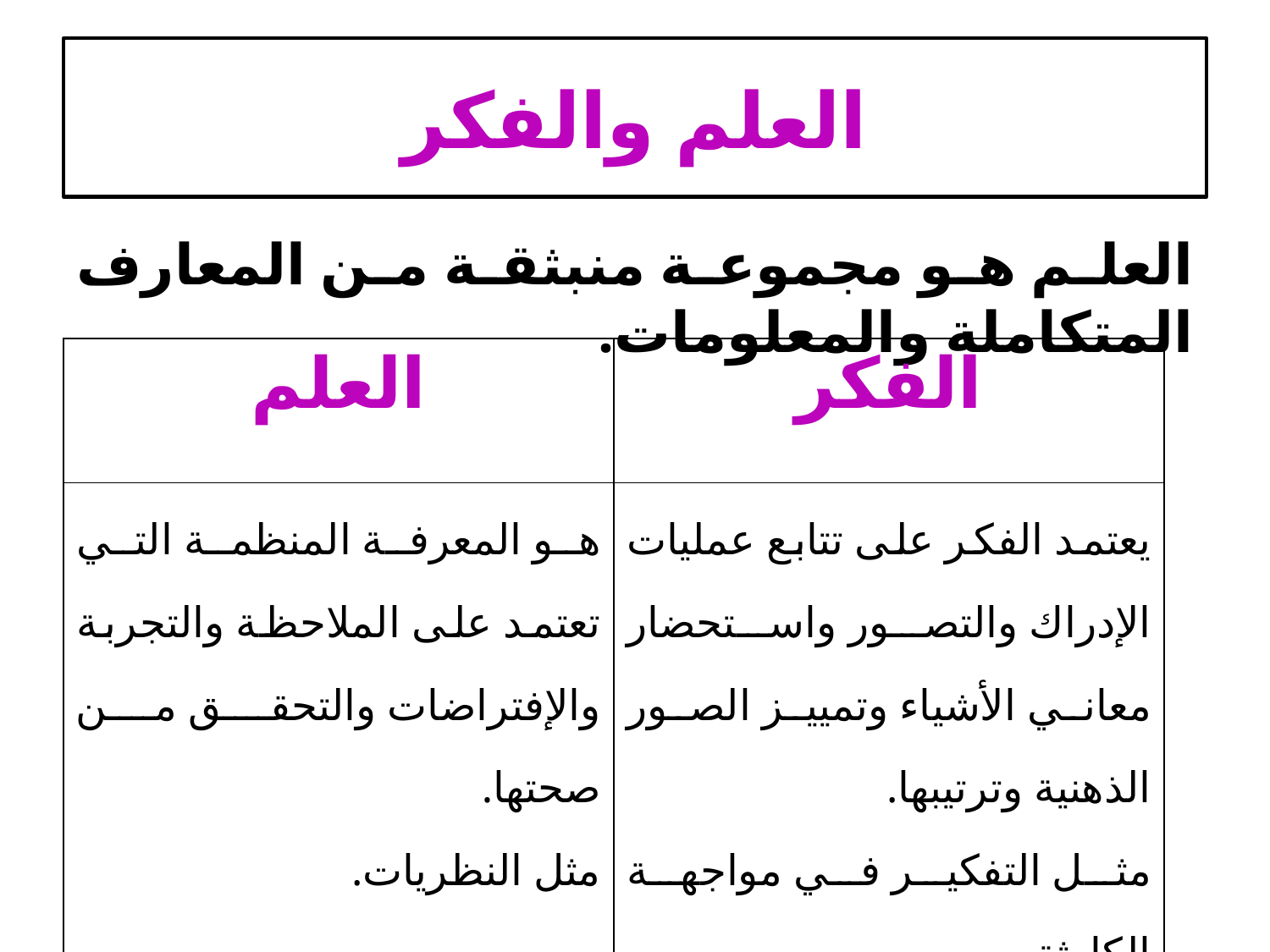

# العلم والفكر
العلم هو مجموعة منبثقة من المعارف المتكاملة والمعلومات.

| العلم | الفكر |
| --- | --- |
| هو المعرفة المنظمة التي تعتمد على الملاحظة والتجربة والإفتراضات والتحقق من صحتها. مثل النظريات. | يعتمد الفكر على تتابع عمليات الإدراك والتصور واستحضار معاني الأشياء وتمييز الصور الذهنية وترتيبها. مثل التفكير في مواجهة الكارثة. |